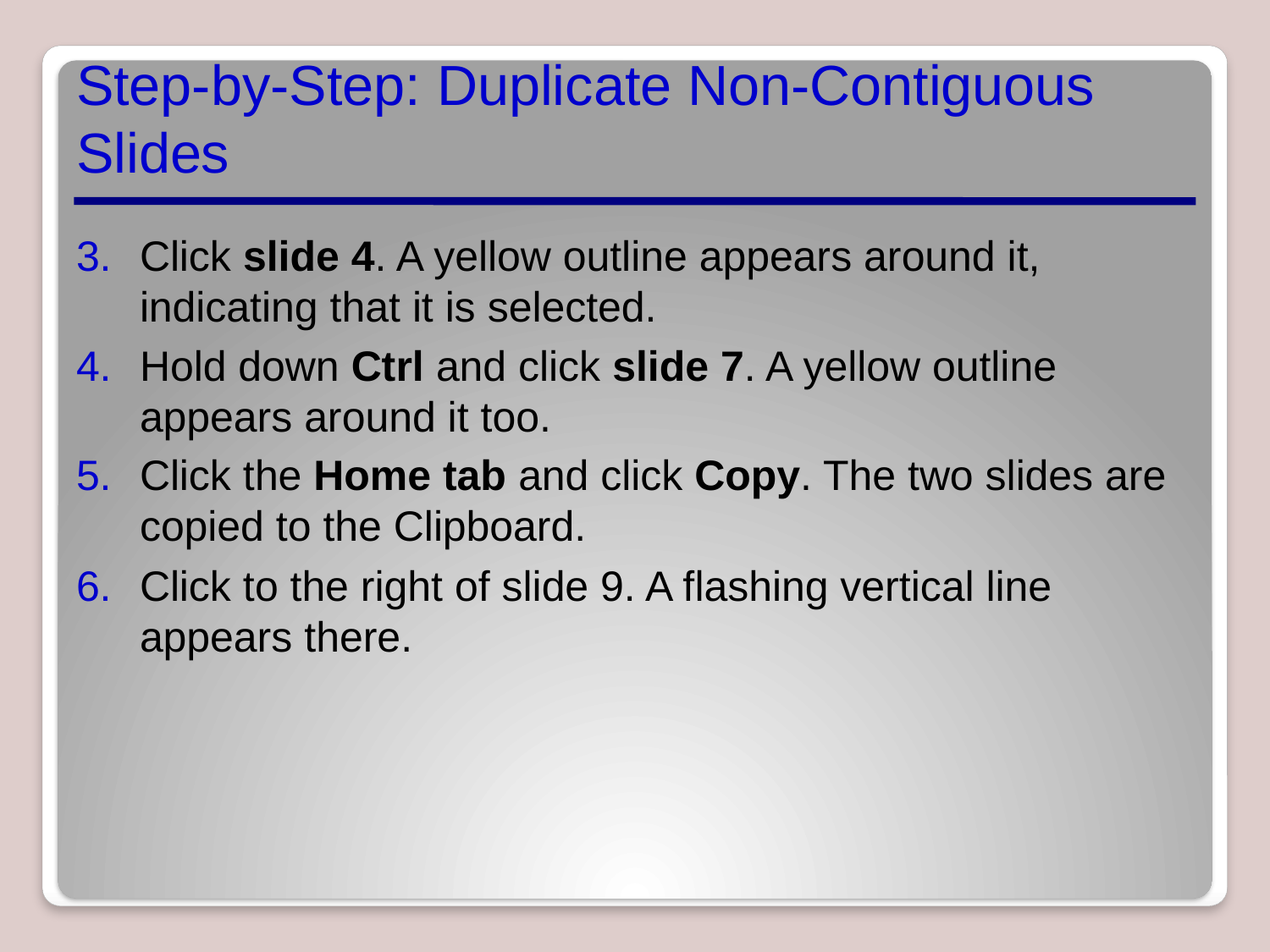

# Step-by-Step: Duplicate Non-Contiguous Slides
Click slide 4. A yellow outline appears around it, indicating that it is selected.
Hold down Ctrl and click slide 7. A yellow outline appears around it too.
Click the Home tab and click Copy. The two slides are copied to the Clipboard.
Click to the right of slide 9. A flashing vertical line appears there.